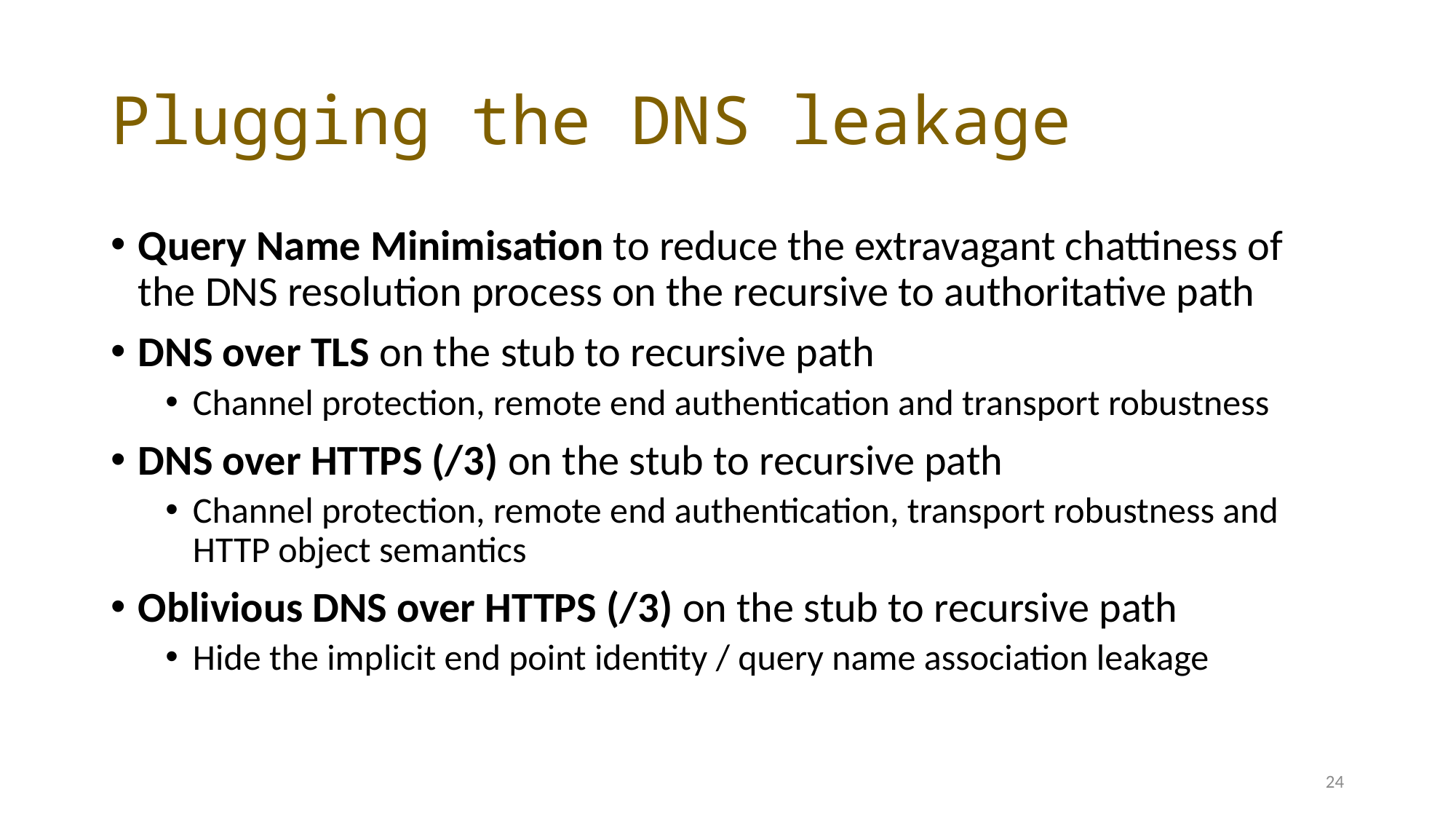

# Plugging the DNS leakage
Query Name Minimisation to reduce the extravagant chattiness of the DNS resolution process on the recursive to authoritative path
DNS over TLS on the stub to recursive path
Channel protection, remote end authentication and transport robustness
DNS over HTTPS (/3) on the stub to recursive path
Channel protection, remote end authentication, transport robustness and HTTP object semantics
Oblivious DNS over HTTPS (/3) on the stub to recursive path
Hide the implicit end point identity / query name association leakage
24